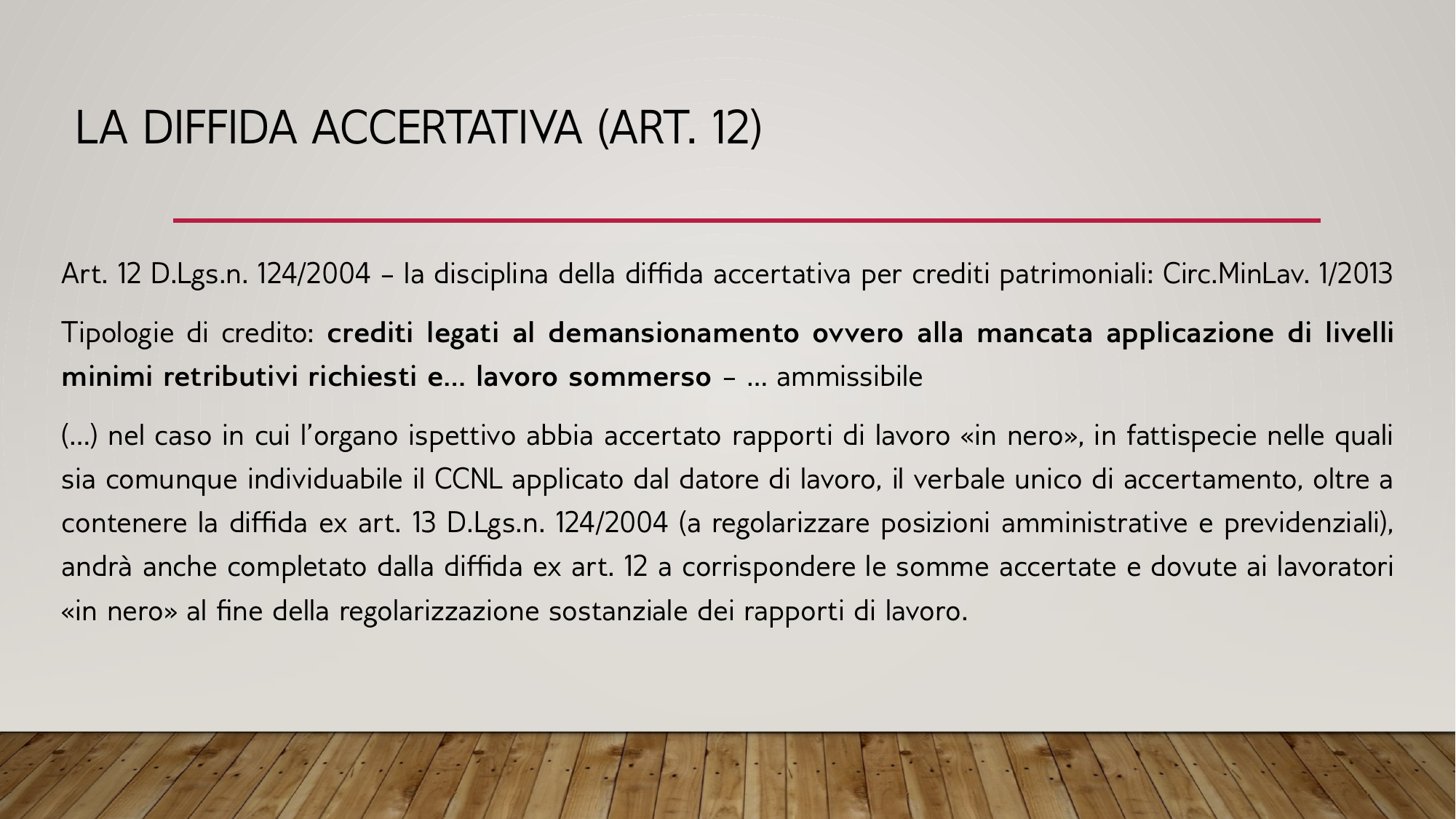

# La diffida accertativa (art. 12)
Art. 12 D.Lgs.n. 124/2004 – la disciplina della diffida accertativa per crediti patrimoniali: Circ.MinLav. 1/2013
Tipologie di credito: crediti legati al demansionamento ovvero alla mancata applicazione di livelli minimi retributivi richiesti e… lavoro sommerso – … ammissibile
(…) nel caso in cui l’organo ispettivo abbia accertato rapporti di lavoro «in nero», in fattispecie nelle quali sia comunque individuabile il CCNL applicato dal datore di lavoro, il verbale unico di accertamento, oltre a contenere la diffida ex art. 13 D.Lgs.n. 124/2004 (a regolarizzare posizioni amministrative e previdenziali), andrà anche completato dalla diffida ex art. 12 a corrispondere le somme accertate e dovute ai lavoratori «in nero» al fine della regolarizzazione sostanziale dei rapporti di lavoro.